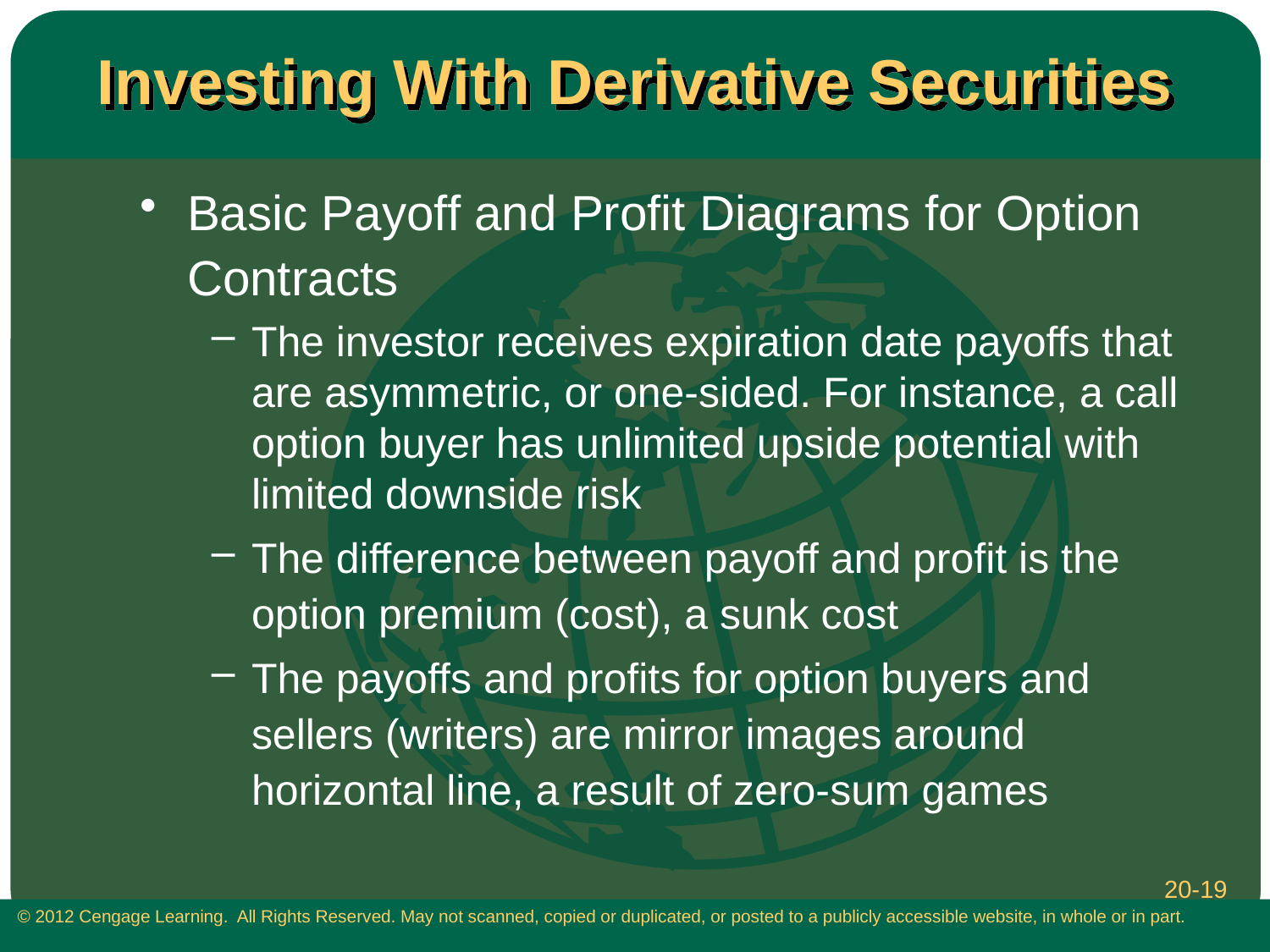

# Investing With Derivative Securities
Basic Payoff and Profit Diagrams for Option Contracts
The investor receives expiration date payoffs that are asymmetric, or one-sided. For instance, a call option buyer has unlimited upside potential with limited downside risk
The difference between payoff and profit is the option premium (cost), a sunk cost
The payoffs and profits for option buyers and sellers (writers) are mirror images around horizontal line, a result of zero-sum games
20-19
 © 2012 Cengage Learning.  All Rights Reserved. May not scanned, copied or duplicated, or posted to a publicly accessible website, in whole or in part.